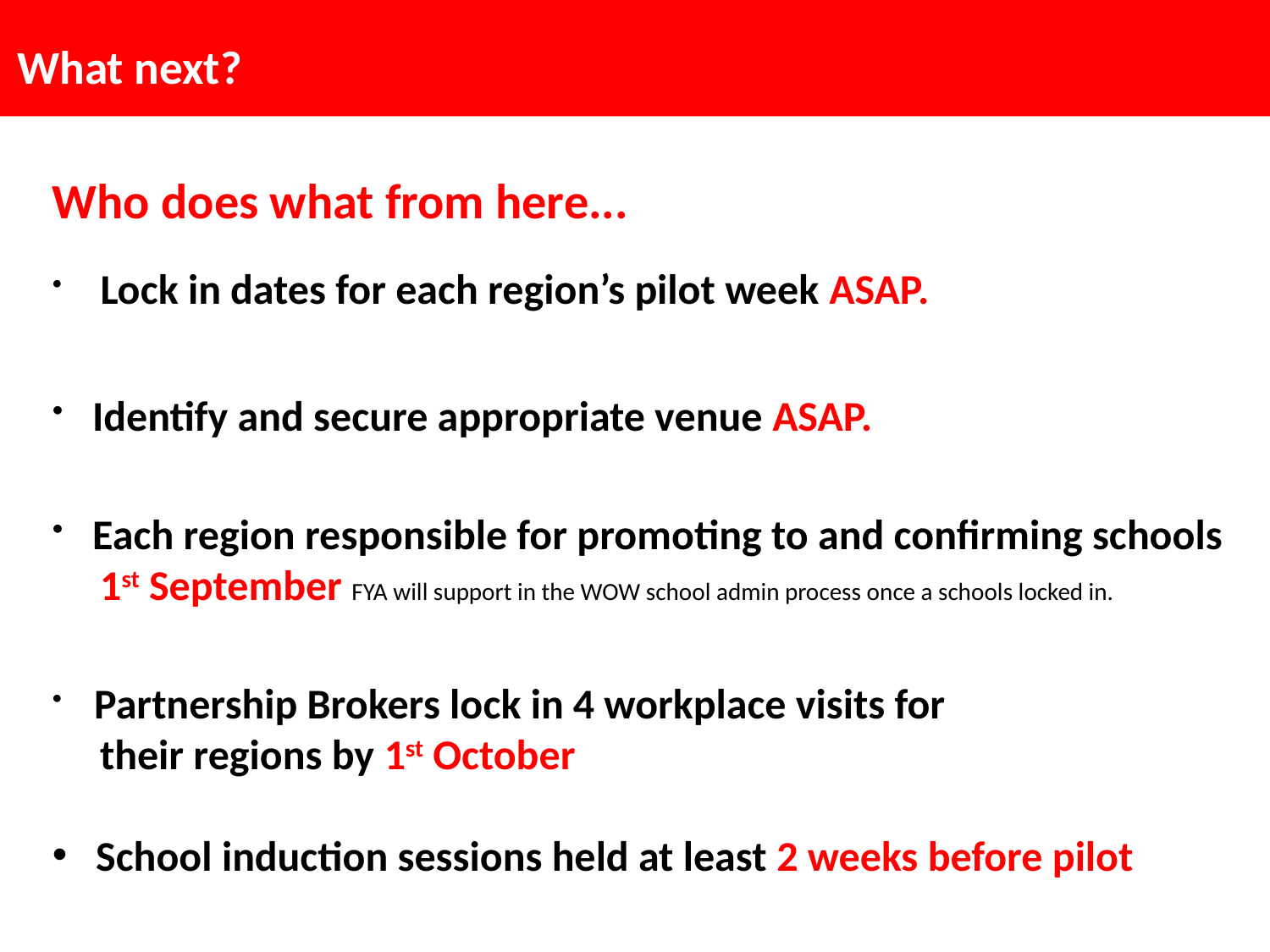

What next?
Who does what from here...

      Lock in dates for each region’s pilot week ASAP.

    Identify and secure appropriate venue ASAP.

    Each region responsible for promoting to and confirming schools
     1st September FYA will support in the WOW school admin process once a schools locked in.

     Partnership Brokers lock in 4 workplace visits for
     their regions by 1st October

   School induction sessions held at least 2 weeks before pilot